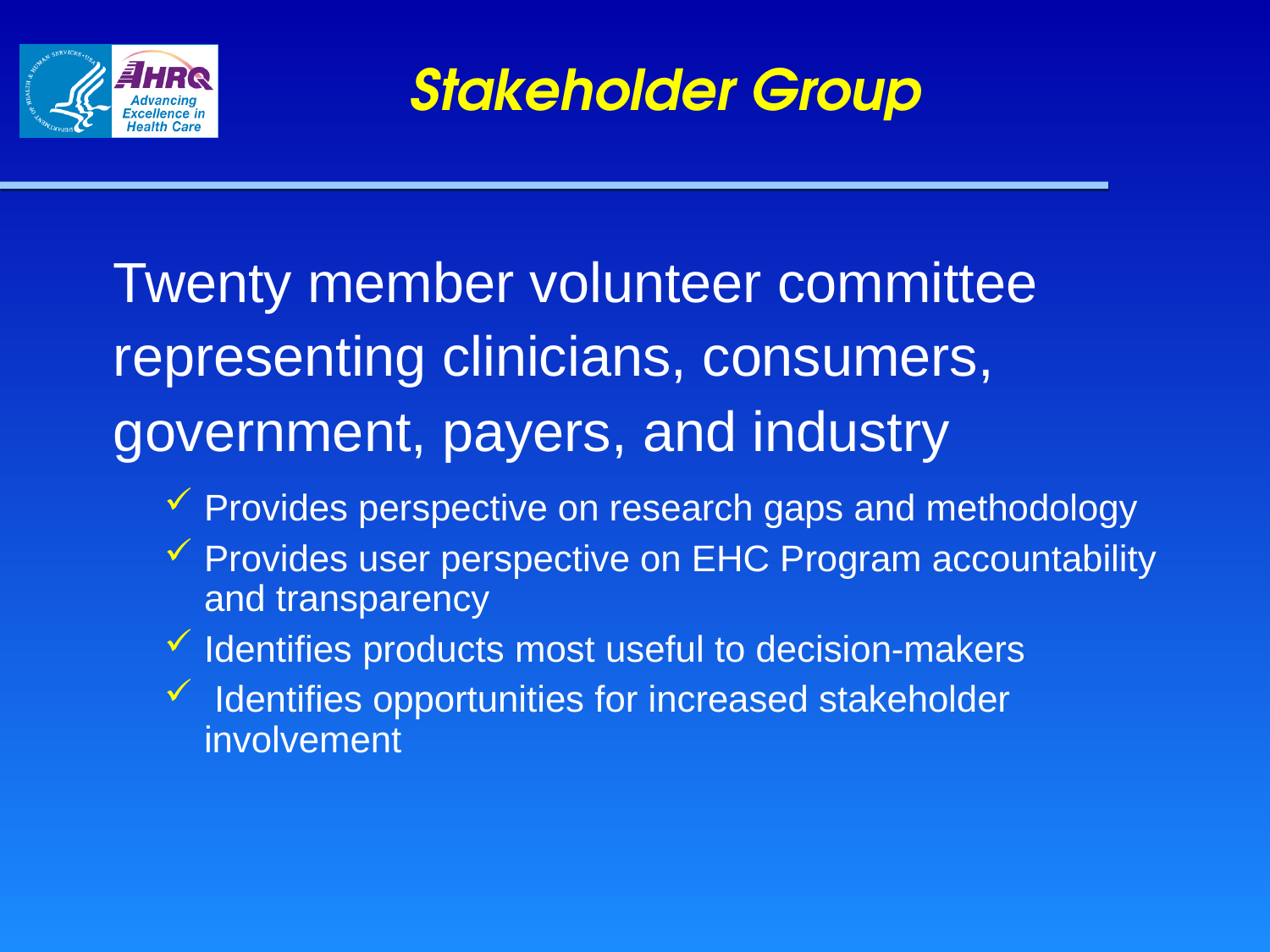

Stakeholder Group
Twenty member volunteer committee representing clinicians, consumers, government, payers, and industry
Provides perspective on research gaps and methodology
Provides user perspective on EHC Program accountability and transparency
Identifies products most useful to decision-makers
 Identifies opportunities for increased stakeholder involvement